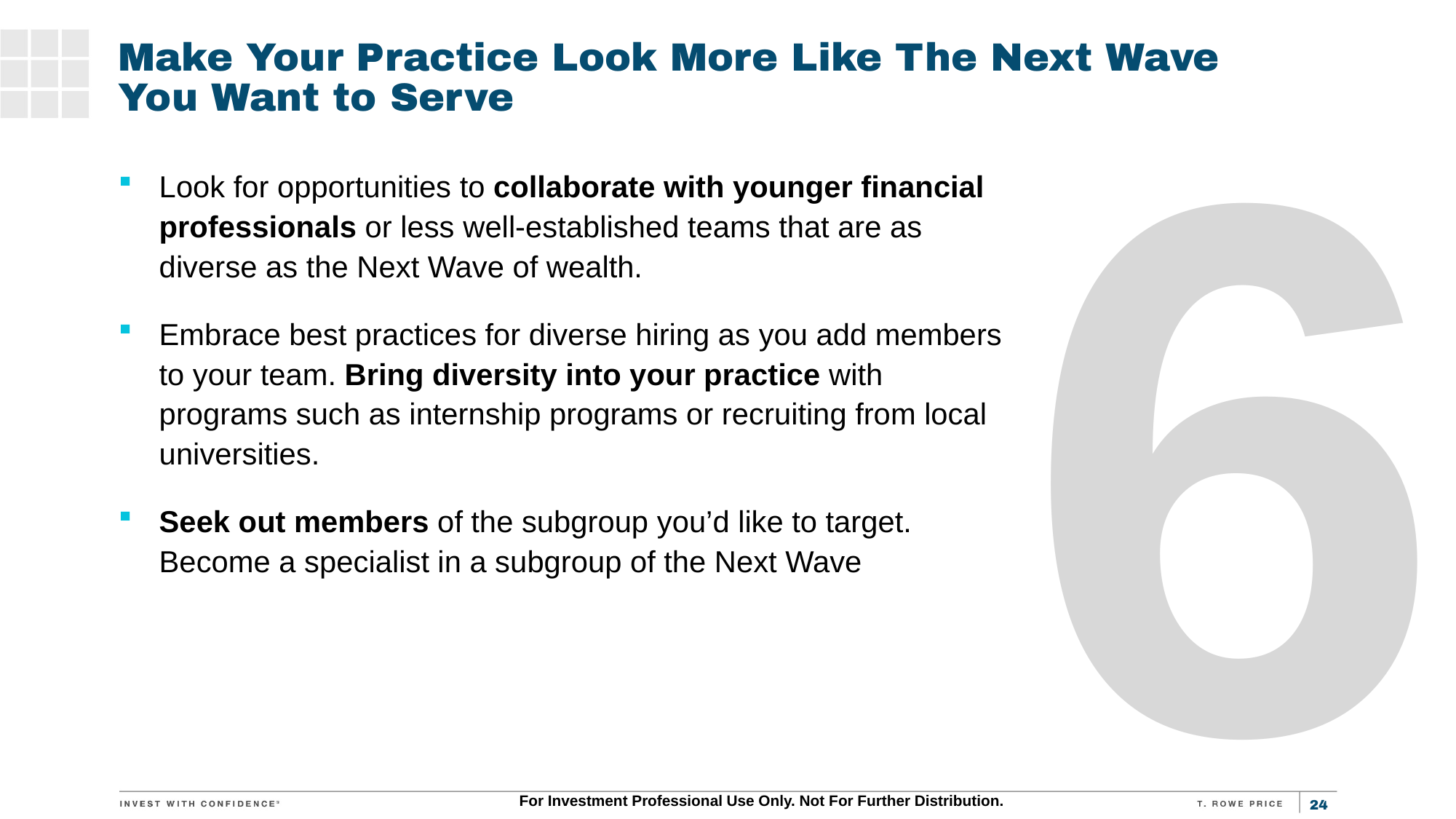

6
# Make Your Practice Look More Like The Next Wave You Want to Serve
Look for opportunities to collaborate with younger financial professionals or less well-established teams that are as diverse as the Next Wave of wealth.
Embrace best practices for diverse hiring as you add members to your team. Bring diversity into your practice with programs such as internship programs or recruiting from local universities.
Seek out members of the subgroup you’d like to target. Become a specialist in a subgroup of the Next Wave